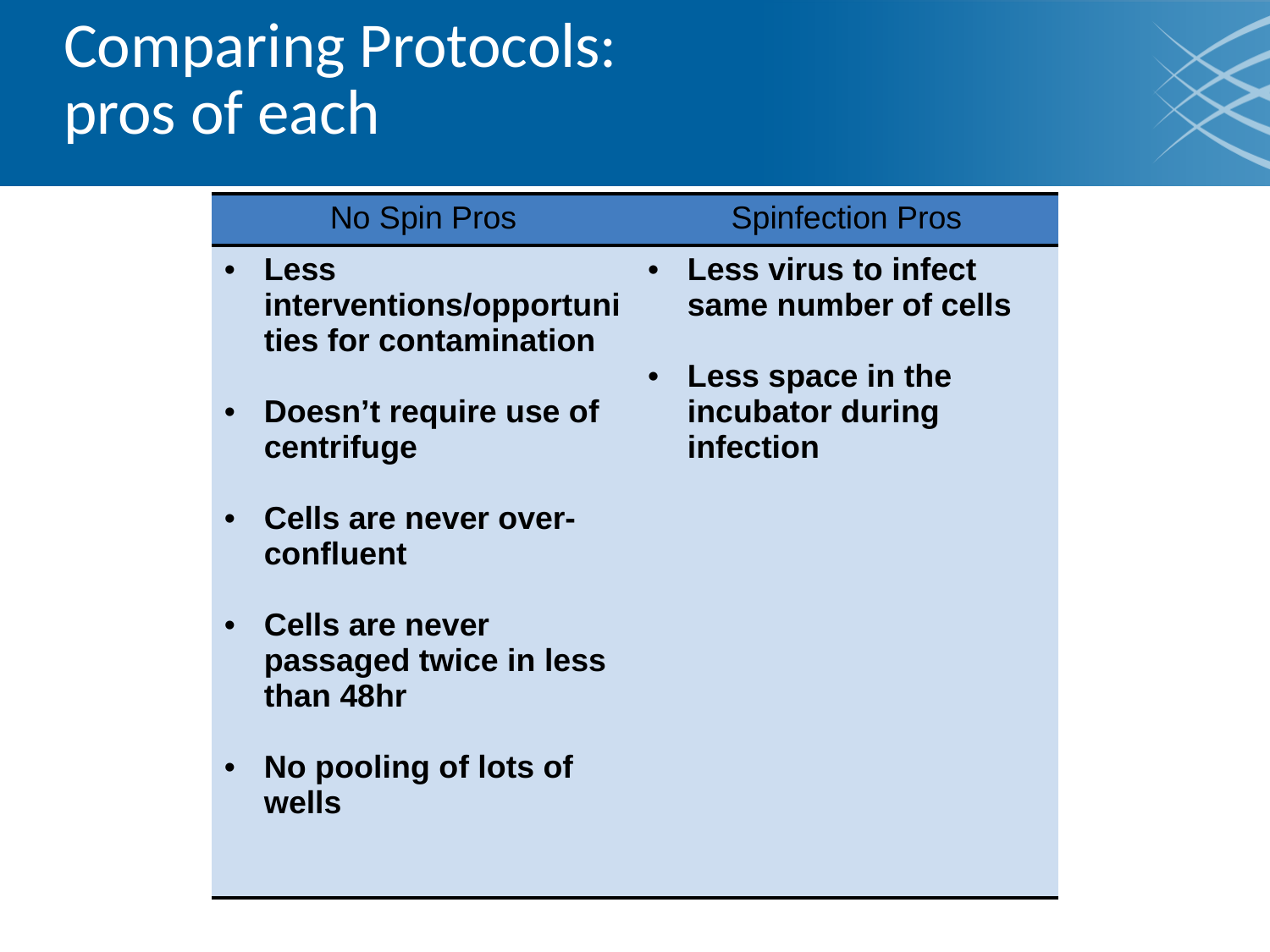

# Comparing Protocols: pros of each
| No Spin Pros | Spinfection Pros |
| --- | --- |
| Less interventions/opportunities for contamination Doesn’t require use of centrifuge Cells are never over-confluent Cells are never passaged twice in less than 48hr No pooling of lots of wells | Less virus to infect same number of cells Less space in the incubator during infection |